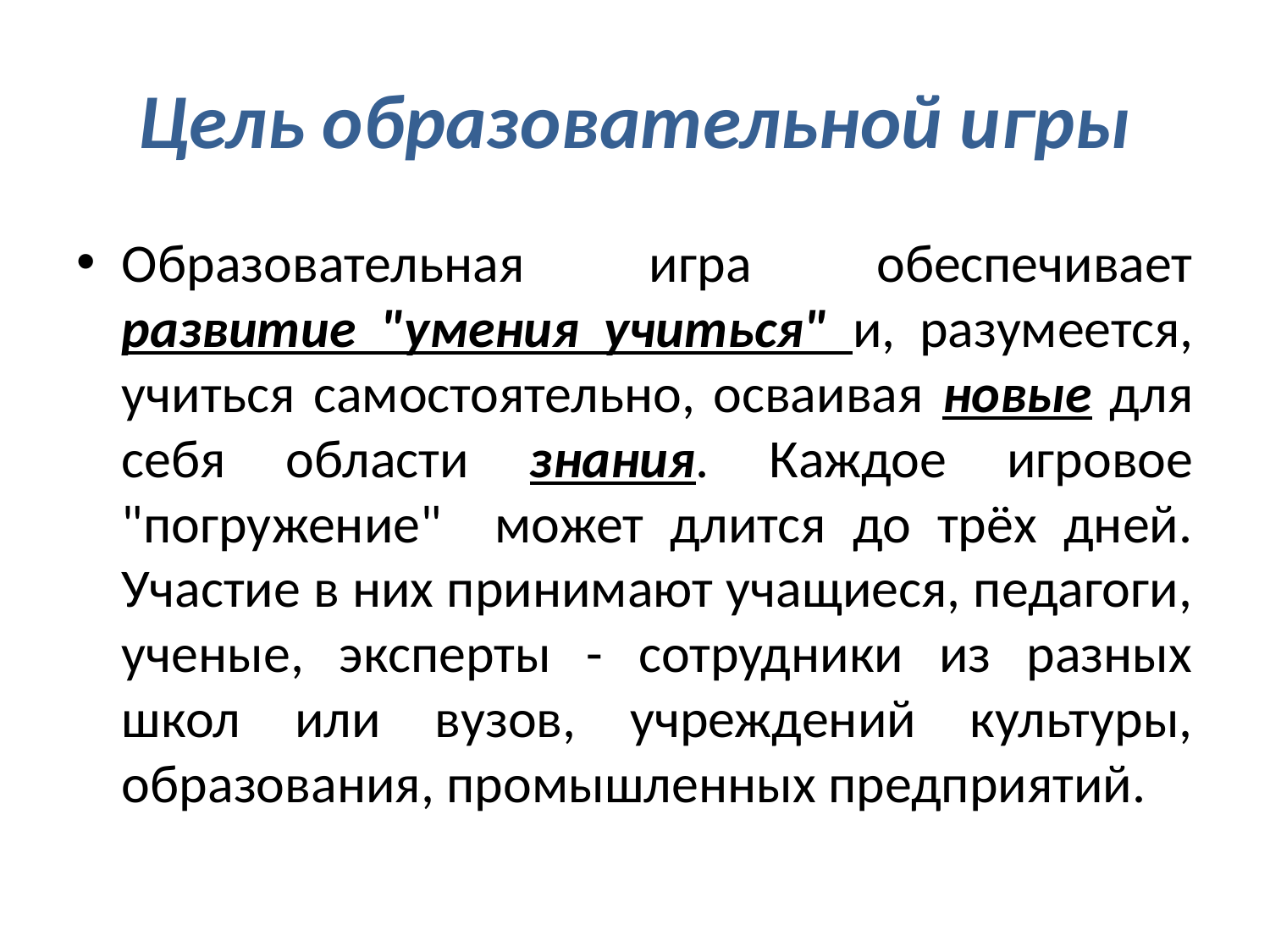

# Цель образовательной игры
Образовательная игра обеспечивает развитие "умения учиться" и, разумеется, учиться самостоятельно, осваивая новые для себя области знания. Каждое игровое "погружение"  может длится до трёх дней. Участие в них принимают учащиеся, педагоги, ученые, эксперты - сотрудники из разных школ или вузов, учреждений культуры, образования, промышленных предприятий.